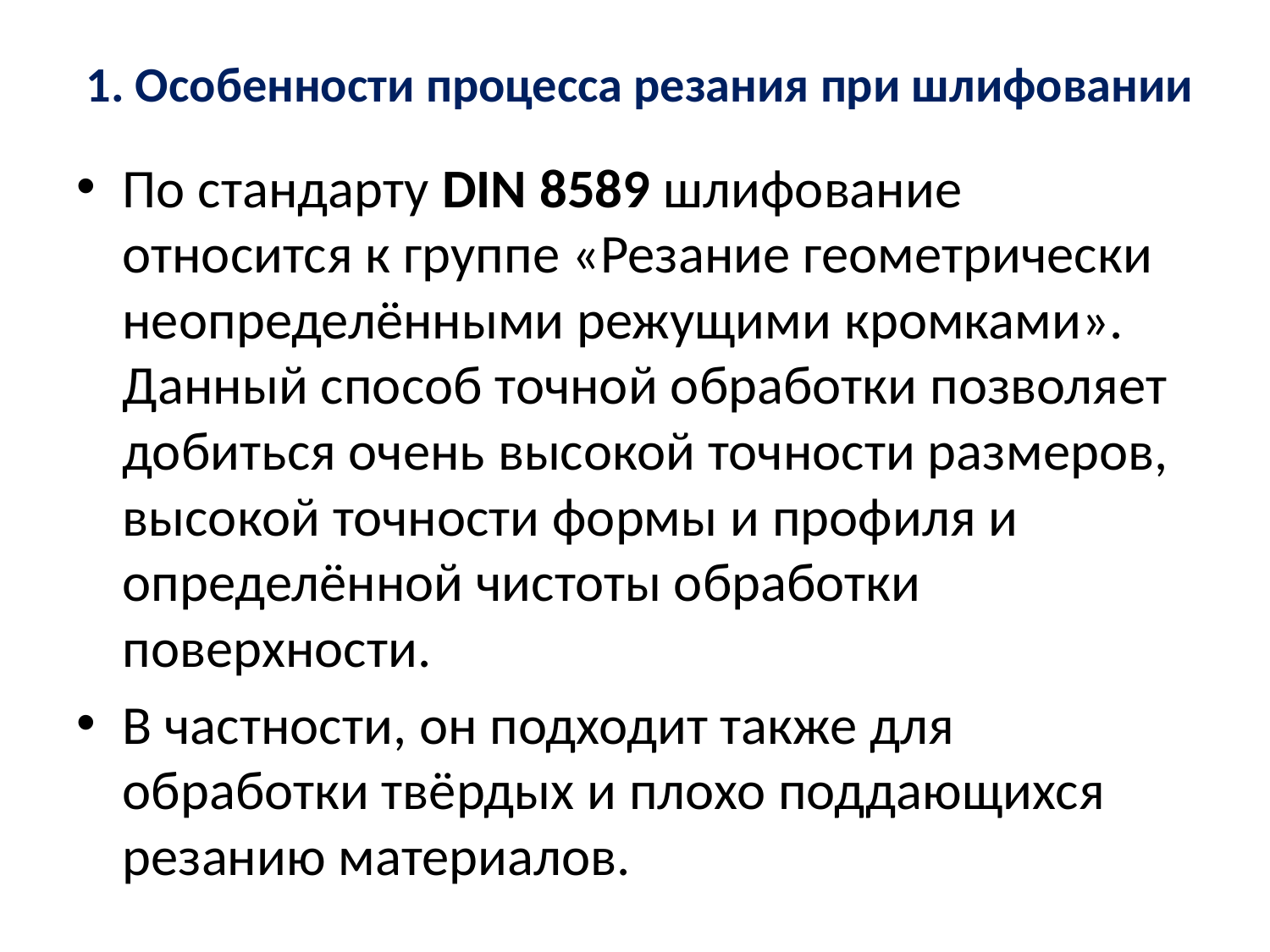

# 1. Особенности процесса резания при шлифовании
По стандарту DIN 8589 шлифование относится к группе «Резание геометрически неопределёнными режущими кромками». Данный способ точной обработки позволяет добиться очень высокой точности размеров, высокой точности формы и профиля и определённой чистоты обработки поверхности.
В частности, он подходит также для обработки твёрдых и плохо поддающихся резанию материалов.